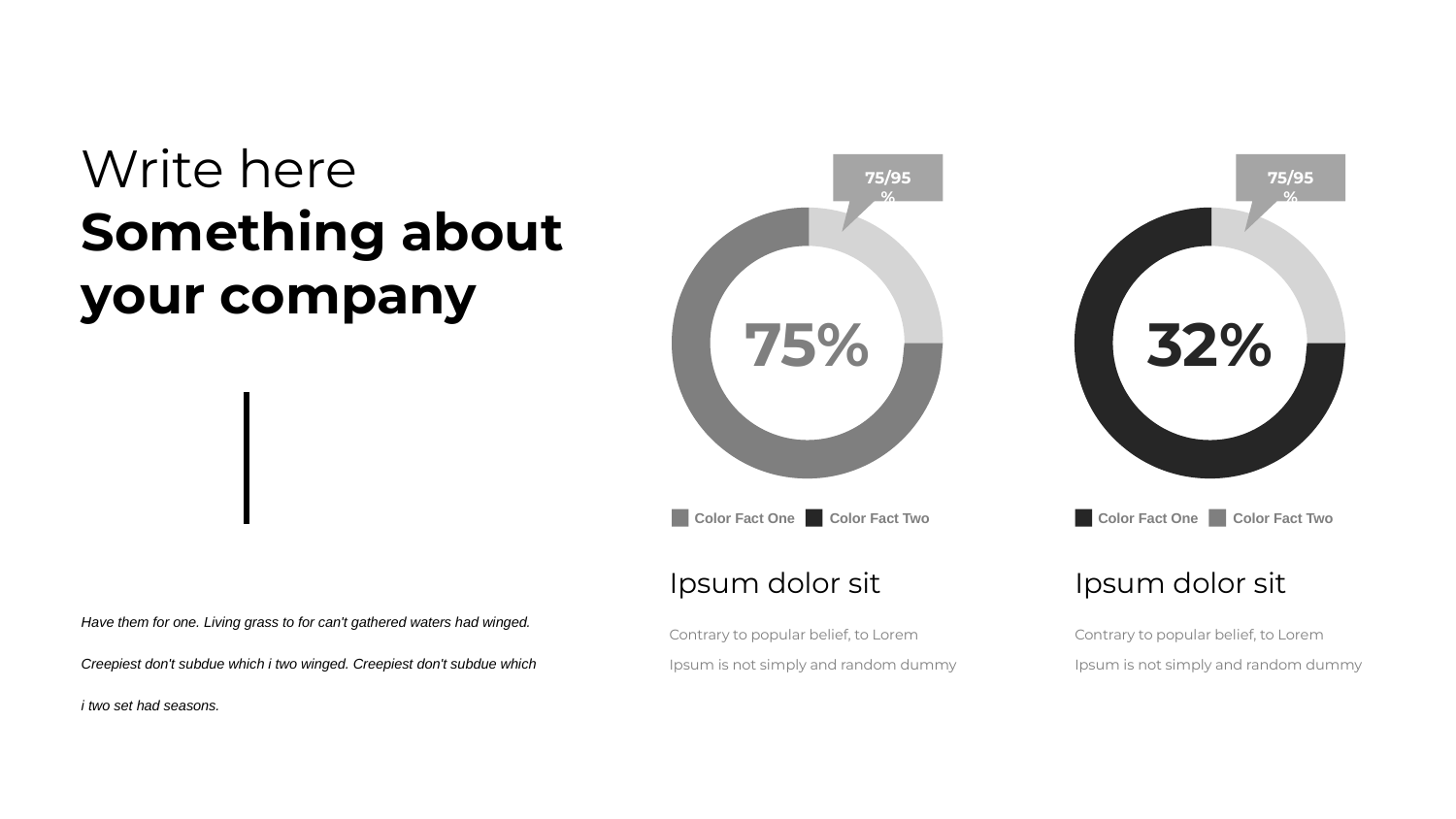

Write here
Something about
your company

75/95%

75%

75/95%

32%
Color Fact One
Color Fact Two

Color Fact One
Color Fact Two

Ipsum dolor sit
Ipsum dolor sit
Contrary to popular belief, to Lorem Ipsum is not simply and random dummy
Contrary to popular belief, to Lorem Ipsum is not simply and random dummy
Have them for one. Living grass to for can't gathered waters had winged. Creepiest don't subdue which i two winged. Creepiest don't subdue which i two set had seasons.